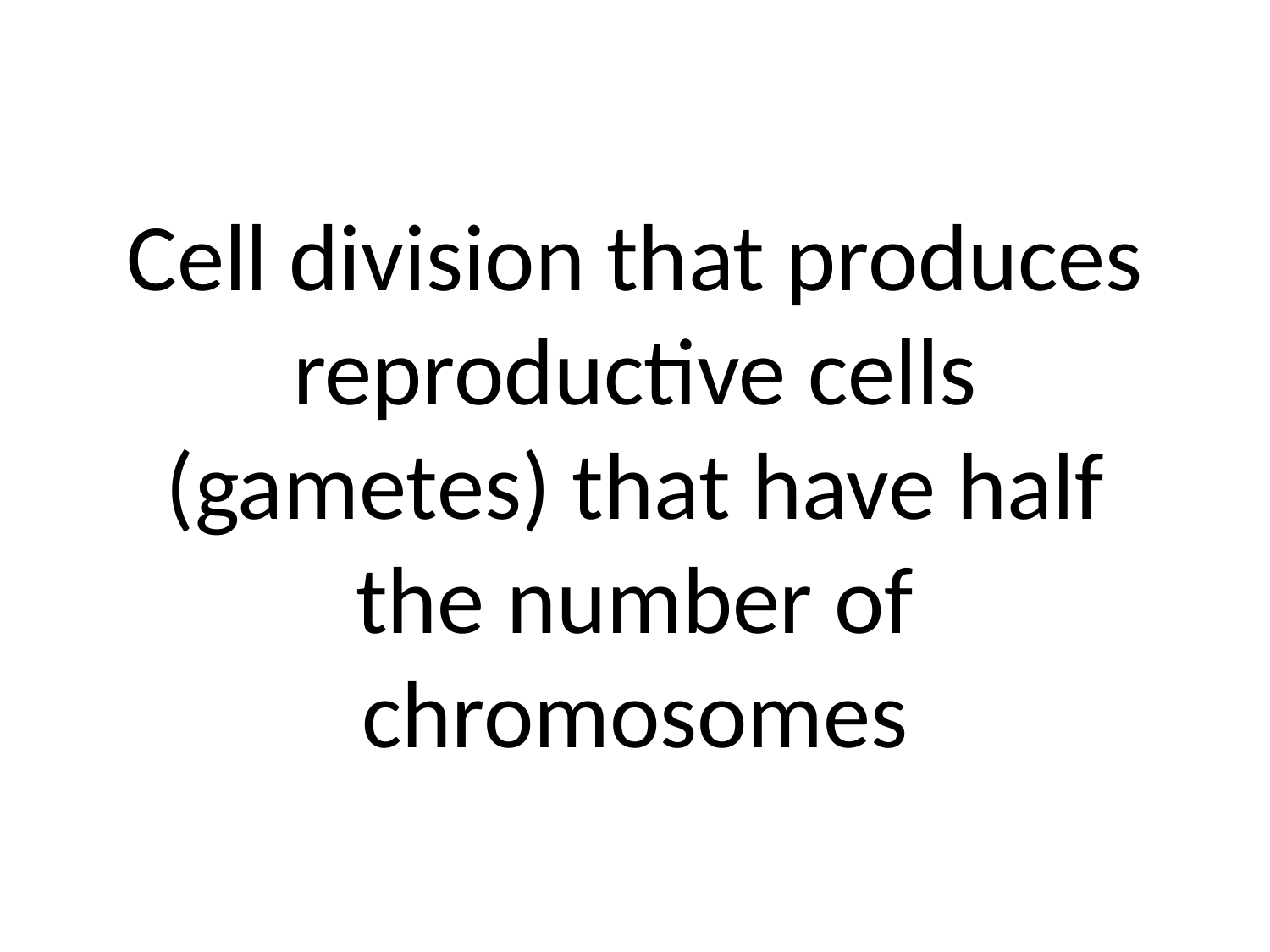

# Cell division that produces reproductive cells (gametes) that have half the number of chromosomes